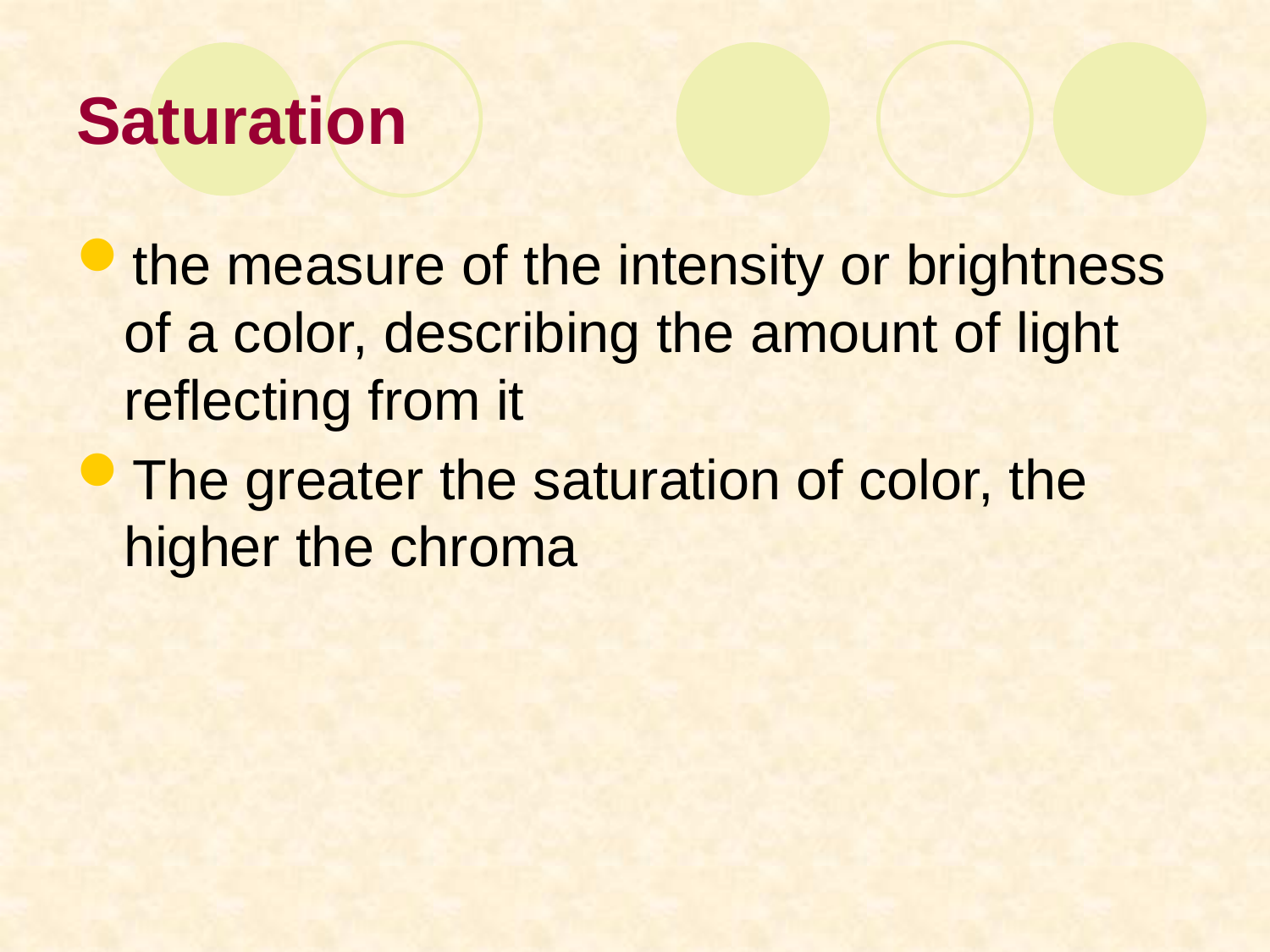

# Saturation
the measure of the intensity or brightness of a color, describing the amount of light reflecting from it
The greater the saturation of color, the higher the chroma